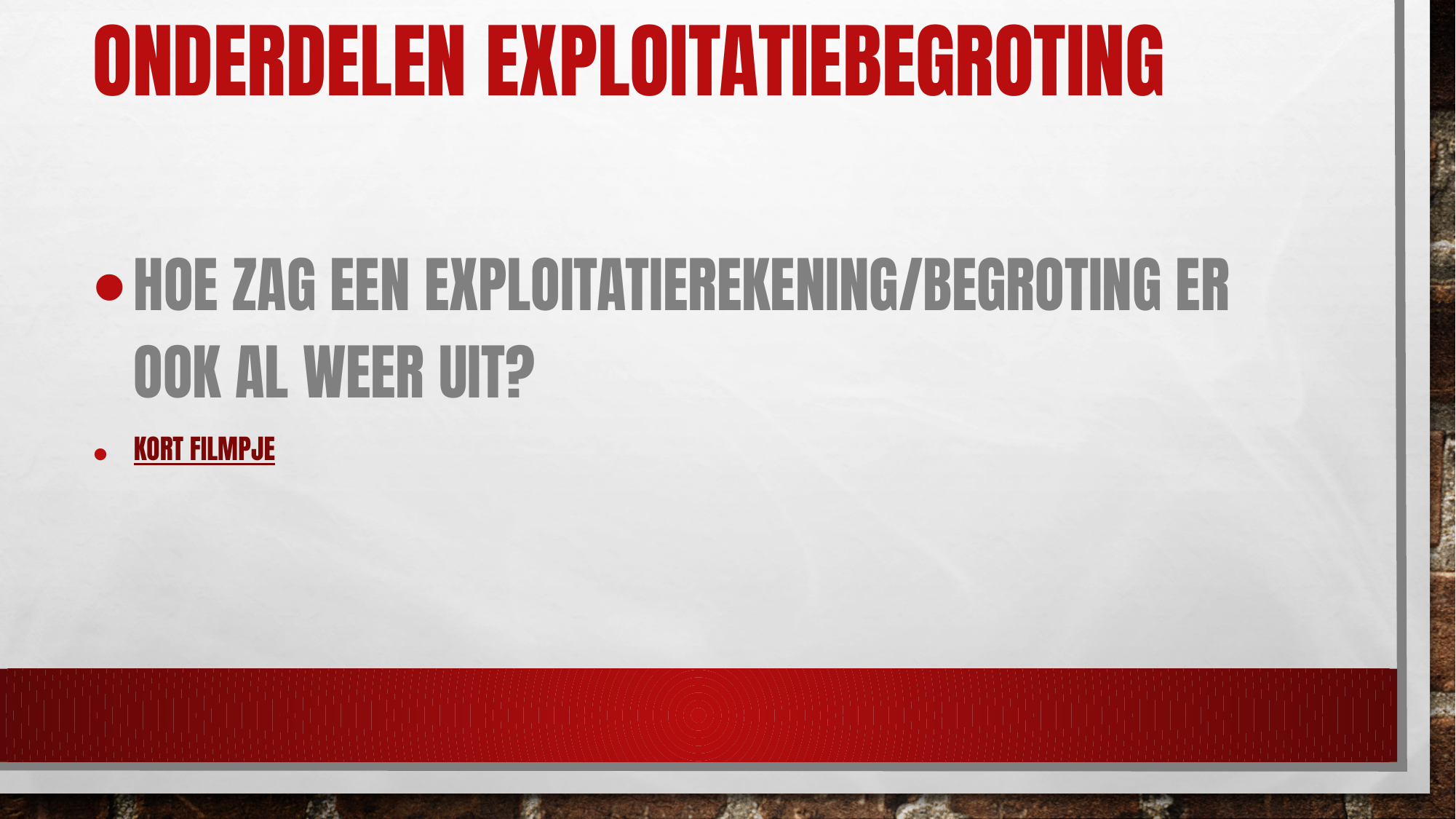

# Onderdelen exploitatiebegroting
Hoe zag een exploitatierekening/begroting er ook al weer uit?
Kort filmpje